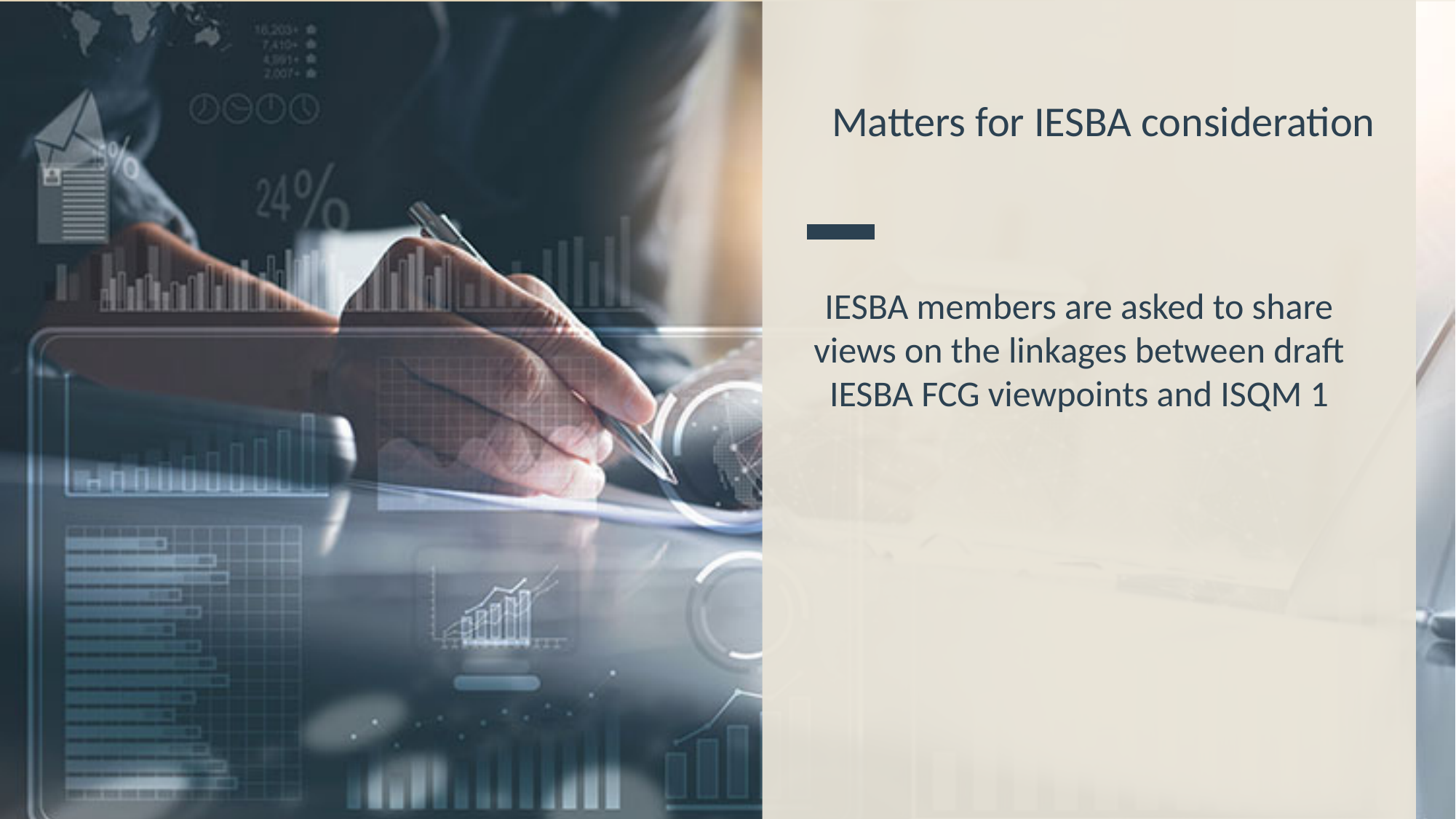

# Matters for IESBA consideration
IESBA members are asked to share views on the linkages between draft IESBA FCG viewpoints and ISQM 1
20